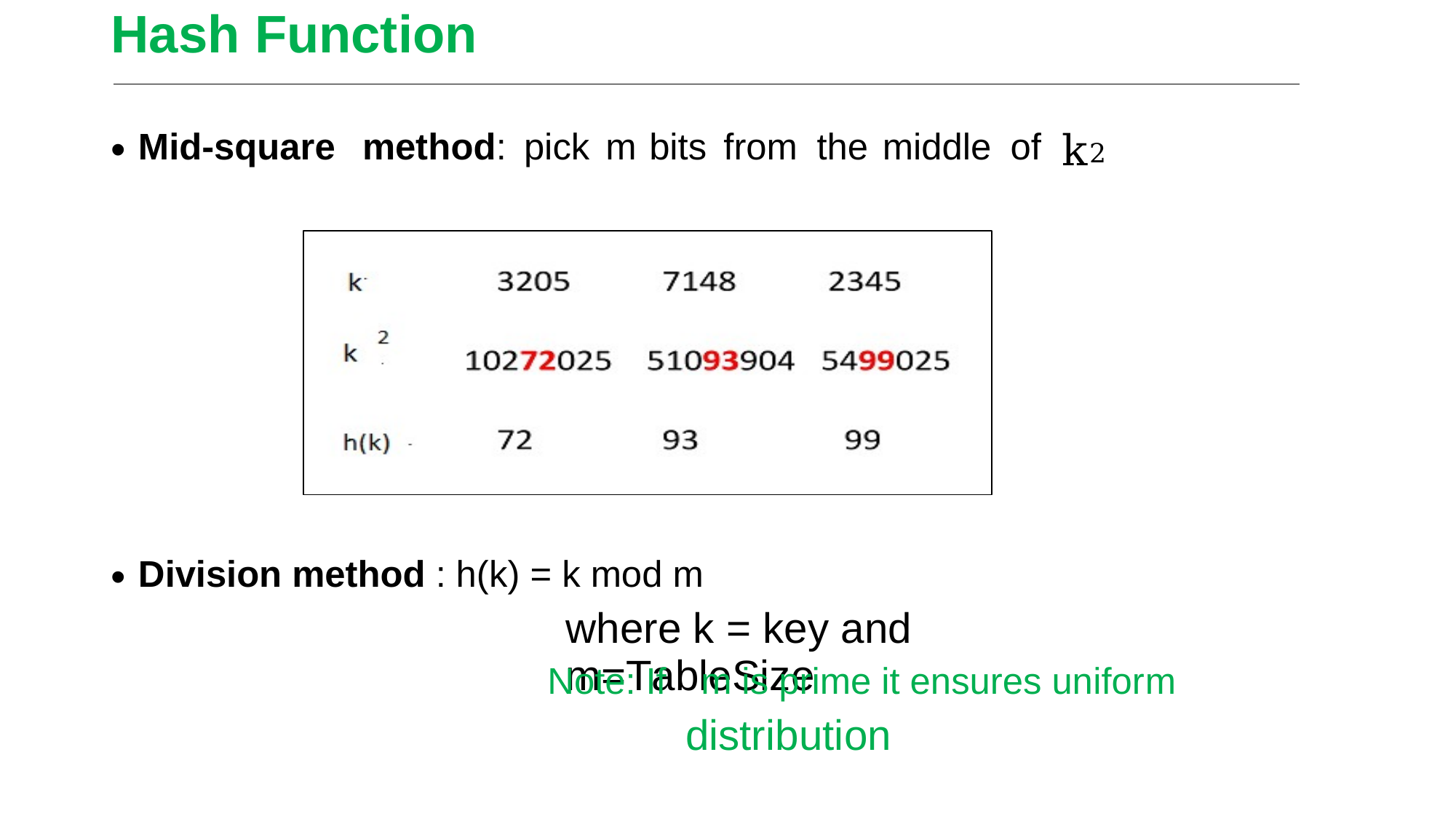

Hash Function

k2
•
Mid-square
method:
pick
m
bits
from
the
middle
of

•
Division method : h(k) = k mod m
where k = key and m=TableSize
Note: If
m is prime it ensures uniform
distribution